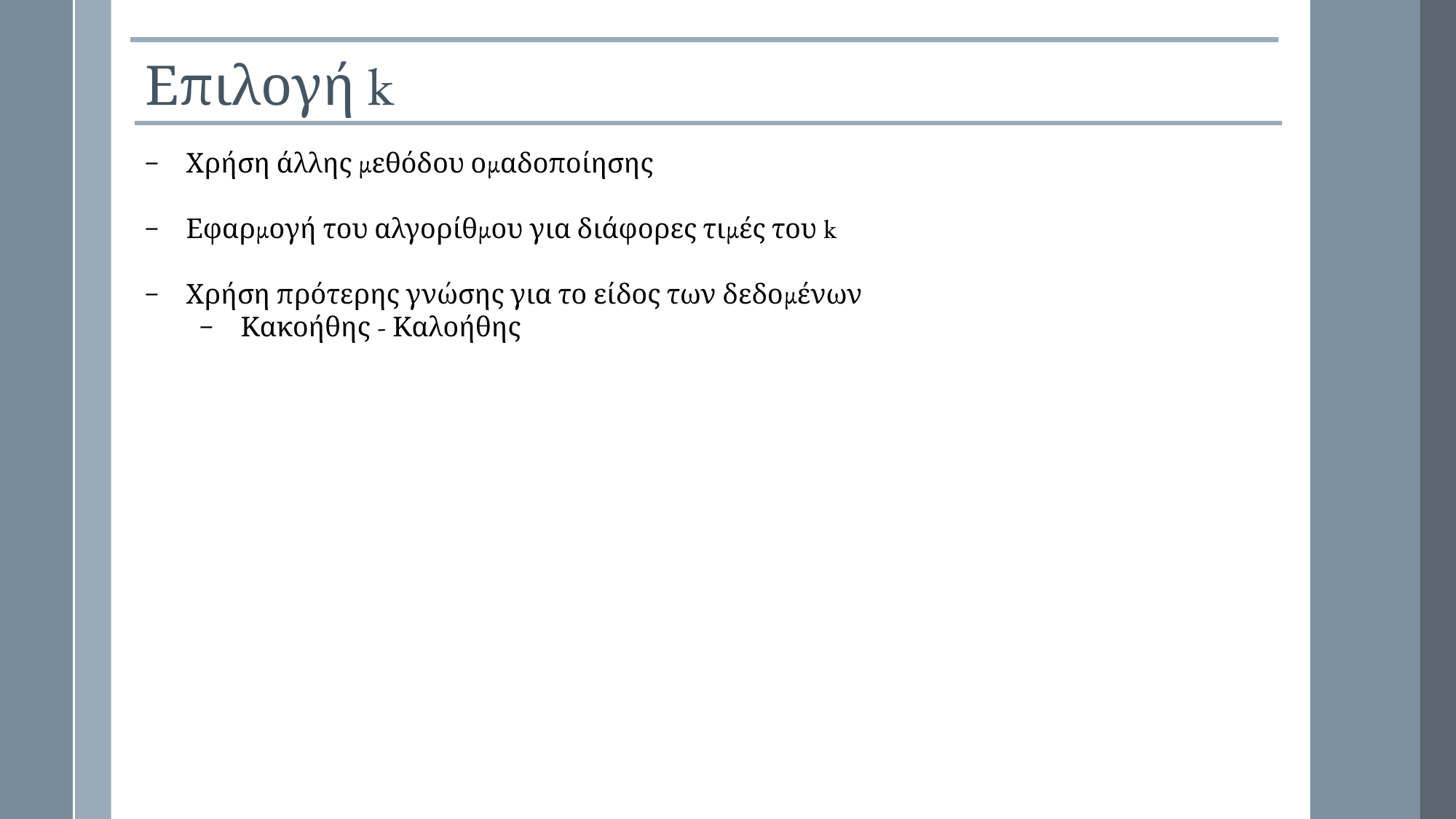

Επιλογή k
Χρήση άλλης μεθόδου ομαδοποίησης

Εφαρμογή του αλγορίθμου για διάφορες τιμές του k

Χρήση πρότερης γνώσης για το είδος των δεδομένων
Κακοήθης - Καλοήθης